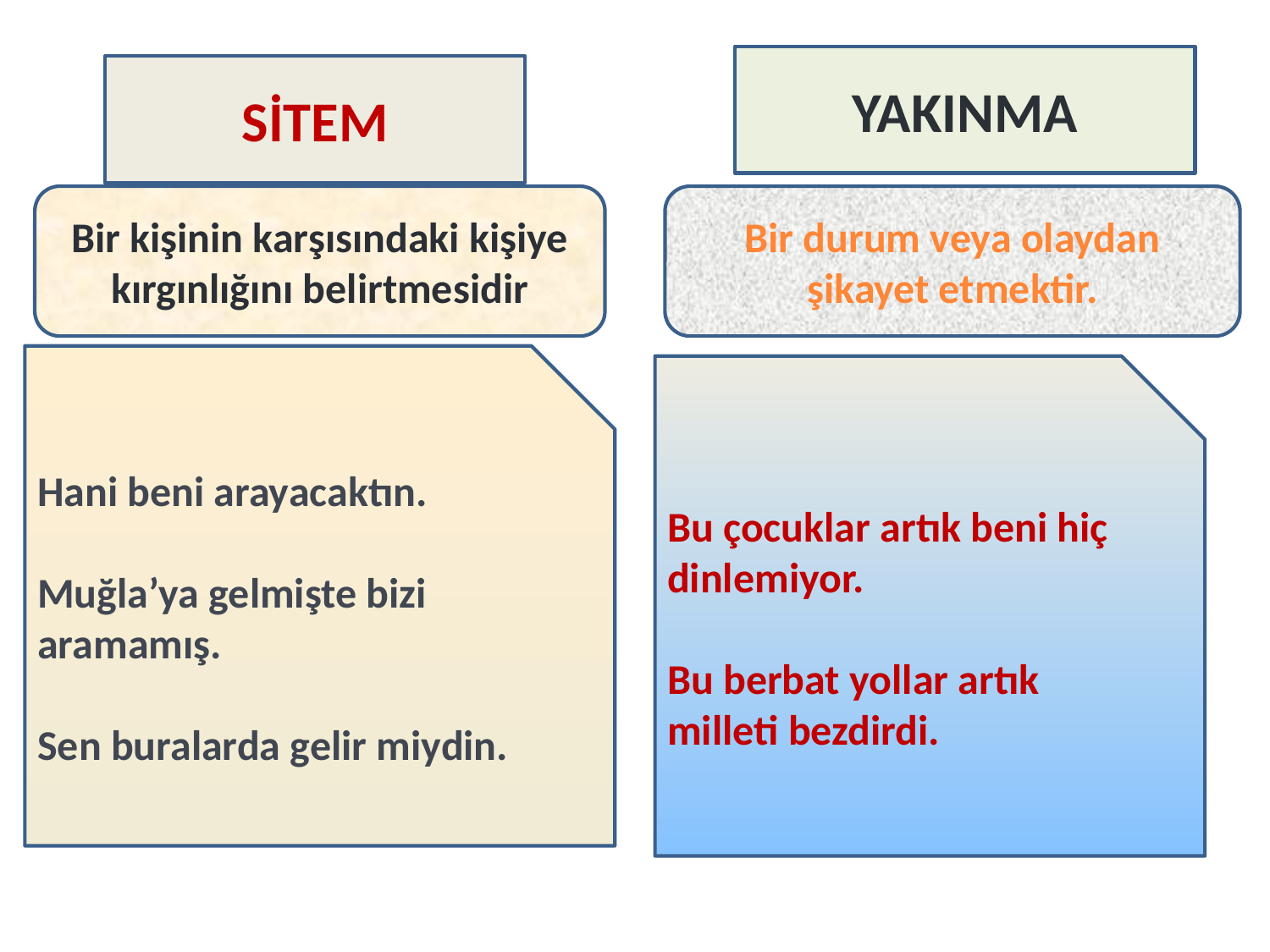

#
YAKINMA
SİTEM
Bir kişinin karşısındaki kişiye kırgınlığını belirtmesidir
Bir durum veya olaydan şikayet etmektir.

Hani beni arayacaktın.

Muğla’ya gelmişte bizi aramamış.

Sen buralarda gelir miydin.
Bu çocuklar artık beni hiç dinlemiyor.

Bu berbat yollar artık milleti bezdirdi.